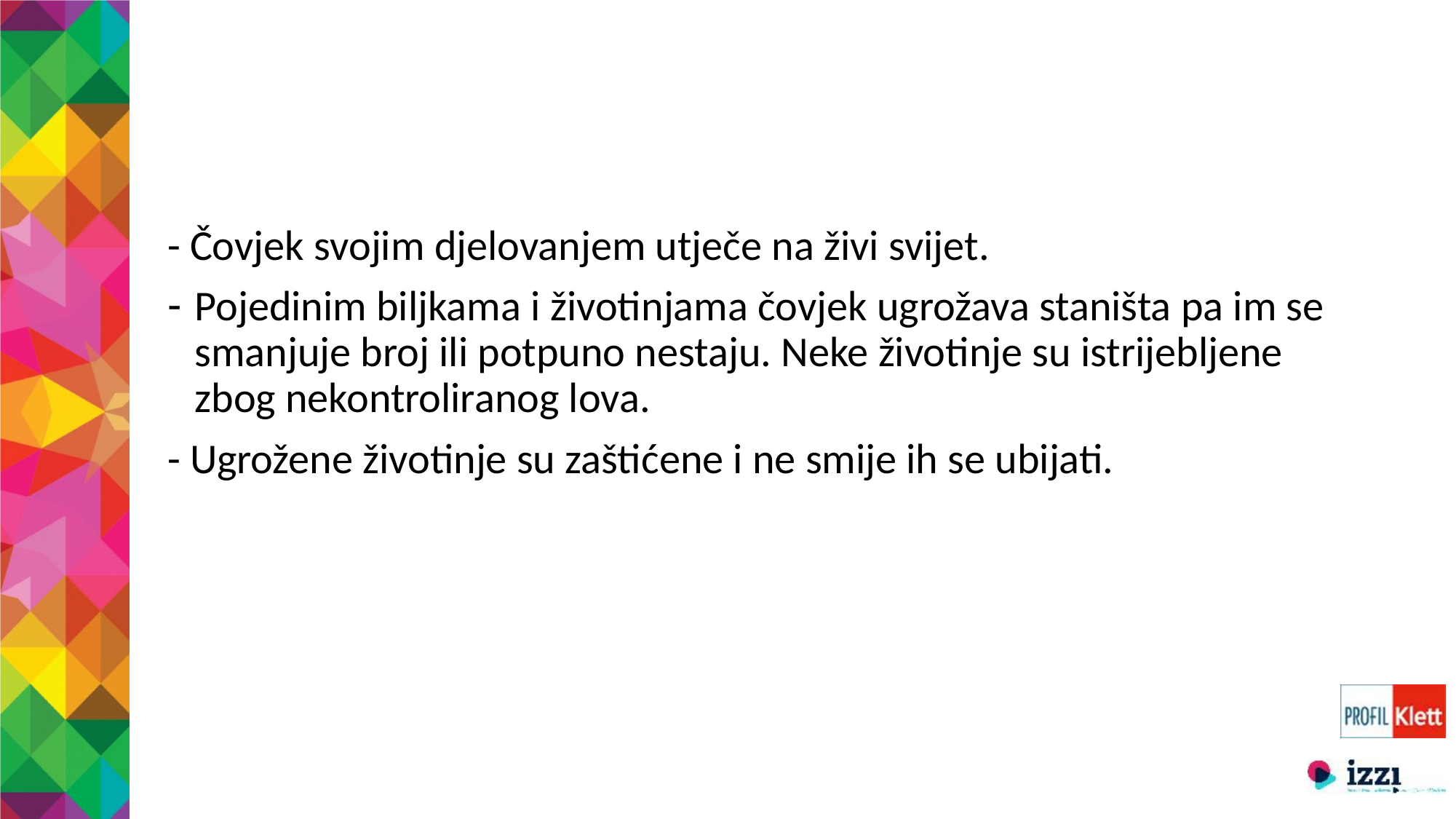

- Čovjek svojim djelovanjem utječe na živi svijet.
Pojedinim biljkama i životinjama čovjek ugrožava staništa pa im se smanjuje broj ili potpuno nestaju. Neke životinje su istrijebljene zbog nekontroliranog lova.
- Ugrožene životinje su zaštićene i ne smije ih se ubijati.